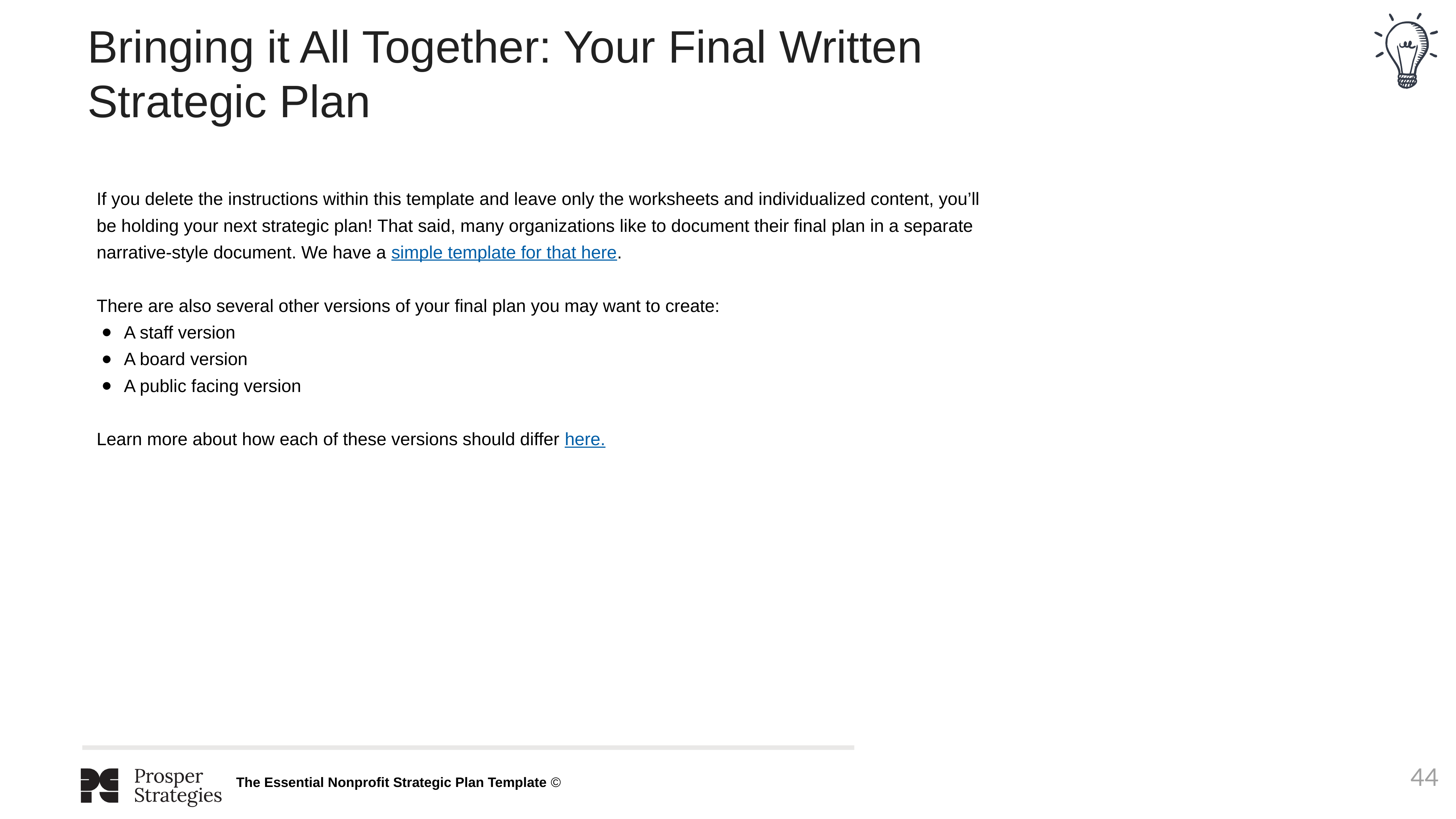

Bringing it All Together: Your Final Written Strategic Plan
If you delete the instructions within this template and leave only the worksheets and individualized content, you’ll be holding your next strategic plan! That said, many organizations like to document their final plan in a separate narrative-style document. We have a simple template for that here.

There are also several other versions of your final plan you may want to create:
A staff version
A board version
A public facing version

Learn more about how each of these versions should differ here.

44